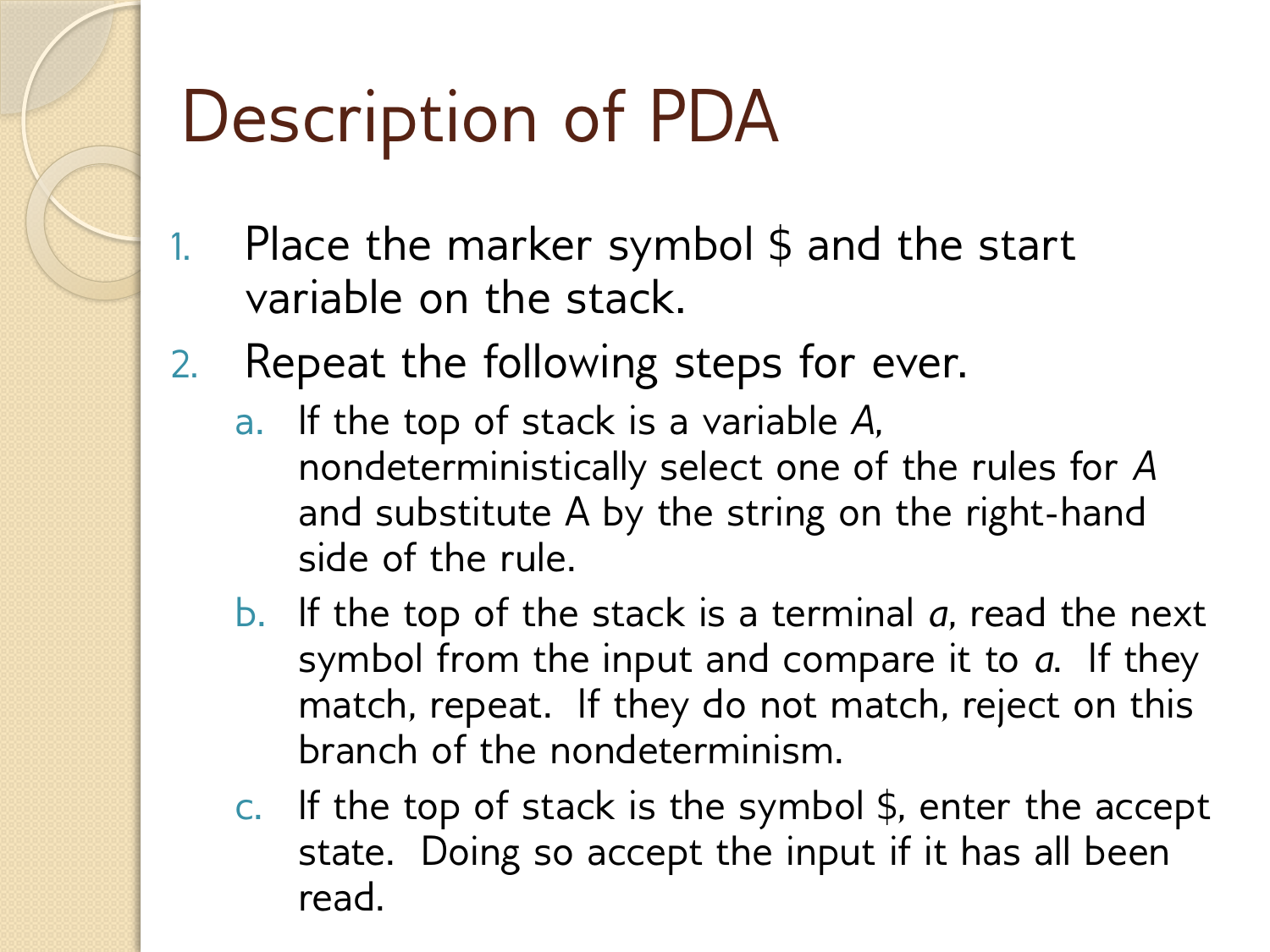

# Description of PDA
Place the marker symbol $ and the start variable on the stack.
Repeat the following steps for ever.
If the top of stack is a variable A, nondeterministically select one of the rules for A and substitute A by the string on the right-hand side of the rule.
If the top of the stack is a terminal a, read the next symbol from the input and compare it to a.  If they match, repeat.  If they do not match, reject on this branch of the nondeterminism.
If the top of stack is the symbol $, enter the accept state.  Doing so accept the input if it has all been read.